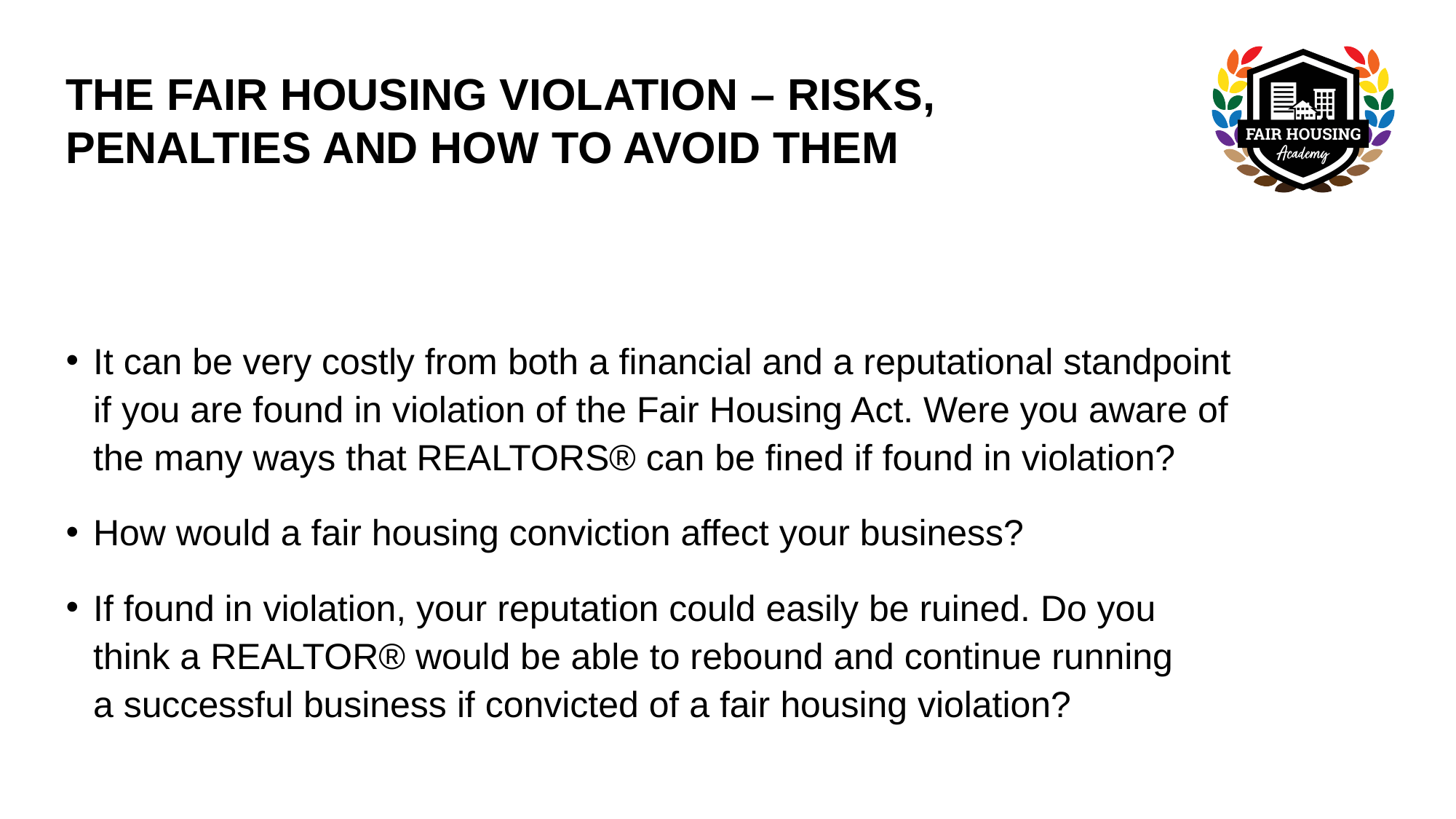

# THE FAIR HOUSING VIOLATION – RISKS, PENALTIES AND HOW TO AVOID THEM
It can be very costly from both a financial and a reputational standpoint if you are found in violation of the Fair Housing Act. Were you aware of the many ways that REALTORS® can be fined if found in violation?
How would a fair housing conviction affect your business?
If found in violation, your reputation could easily be ruined. Do you think a REALTOR® would be able to rebound and continue running
a successful business if convicted of a fair housing violation?